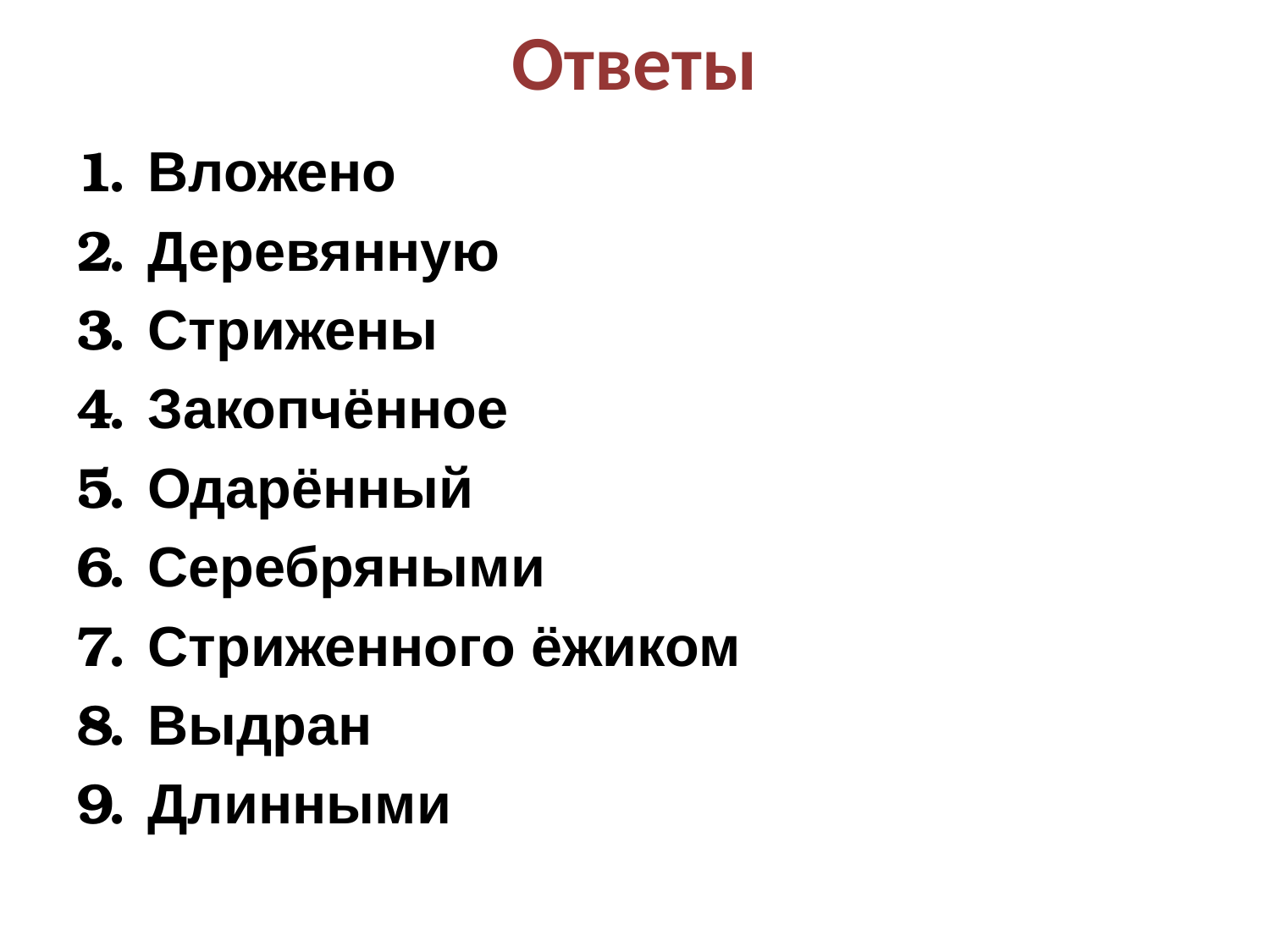

# Ответы
Вложено
Деревянную
Стрижены
Закопчённое
Одарённый
Серебряными
Стриженного ёжиком
Выдран
Длинными